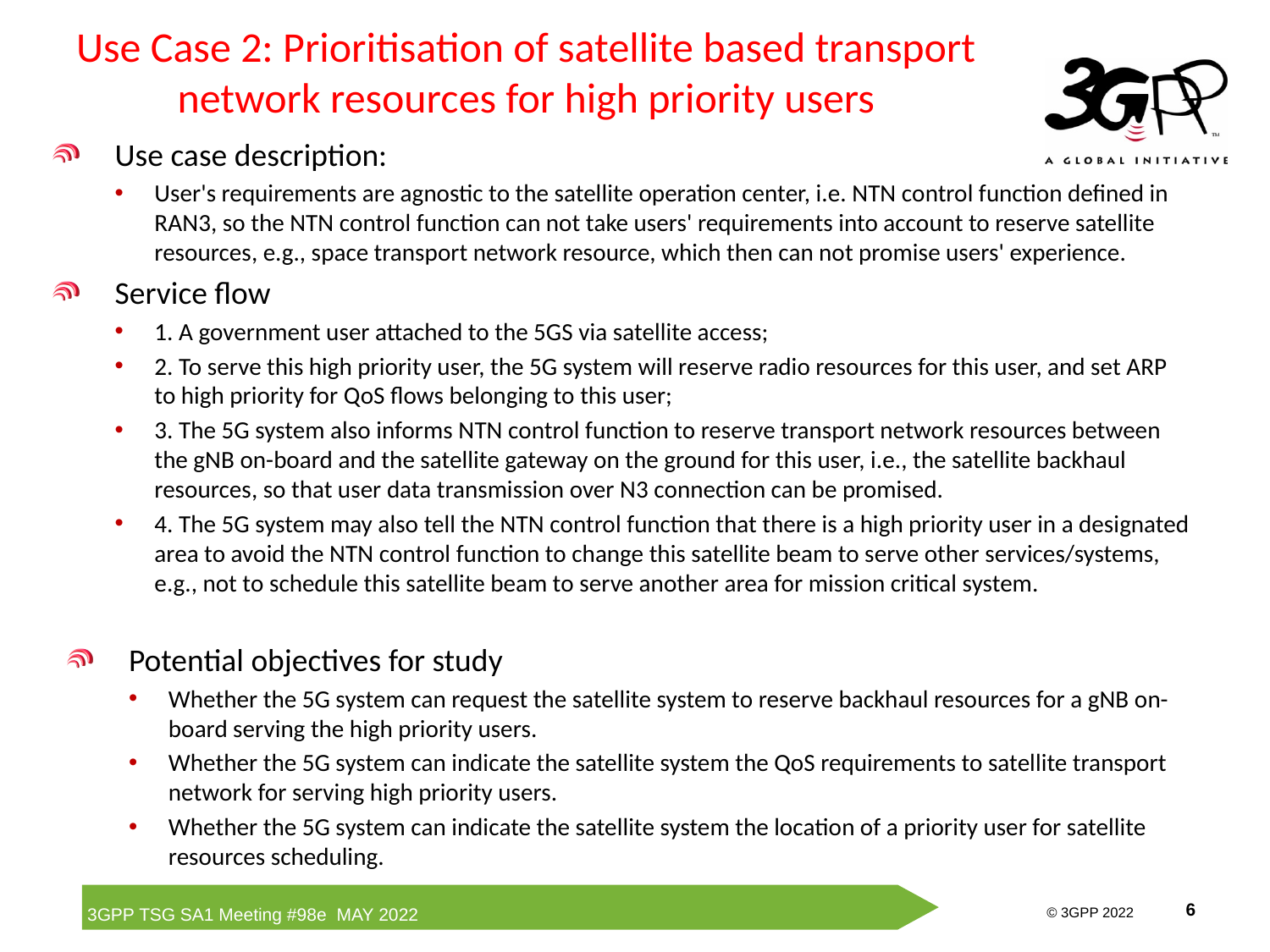

# Use Case 2: Prioritisation of satellite based transport network resources for high priority users
Use case description:
User's requirements are agnostic to the satellite operation center, i.e. NTN control function defined in RAN3, so the NTN control function can not take users' requirements into account to reserve satellite resources, e.g., space transport network resource, which then can not promise users' experience.
Service flow
1. A government user attached to the 5GS via satellite access;
2. To serve this high priority user, the 5G system will reserve radio resources for this user, and set ARP to high priority for QoS flows belonging to this user;
3. The 5G system also informs NTN control function to reserve transport network resources between the gNB on-board and the satellite gateway on the ground for this user, i.e., the satellite backhaul resources, so that user data transmission over N3 connection can be promised.
4. The 5G system may also tell the NTN control function that there is a high priority user in a designated area to avoid the NTN control function to change this satellite beam to serve other services/systems, e.g., not to schedule this satellite beam to serve another area for mission critical system.

Potential objectives for study
Whether the 5G system can request the satellite system to reserve backhaul resources for a gNB on-board serving the high priority users.
Whether the 5G system can indicate the satellite system the QoS requirements to satellite transport network for serving high priority users.
Whether the 5G system can indicate the satellite system the location of a priority user for satellite resources scheduling.